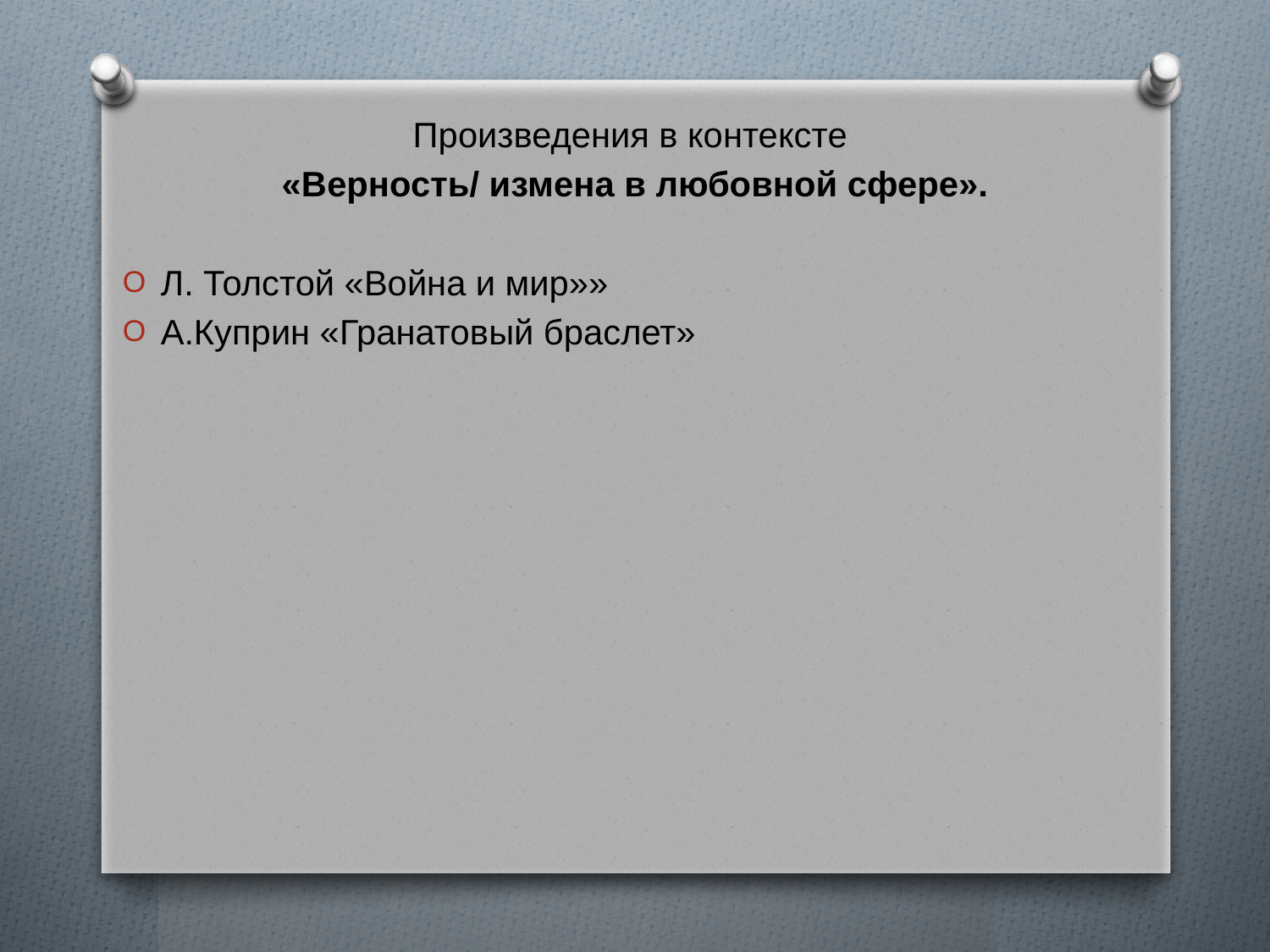

Произведения в контексте
«Верность/ измена в любовной сфере».

Л. Толстой «Война и мир»»
А.Куприн «Гранатовый браслет»